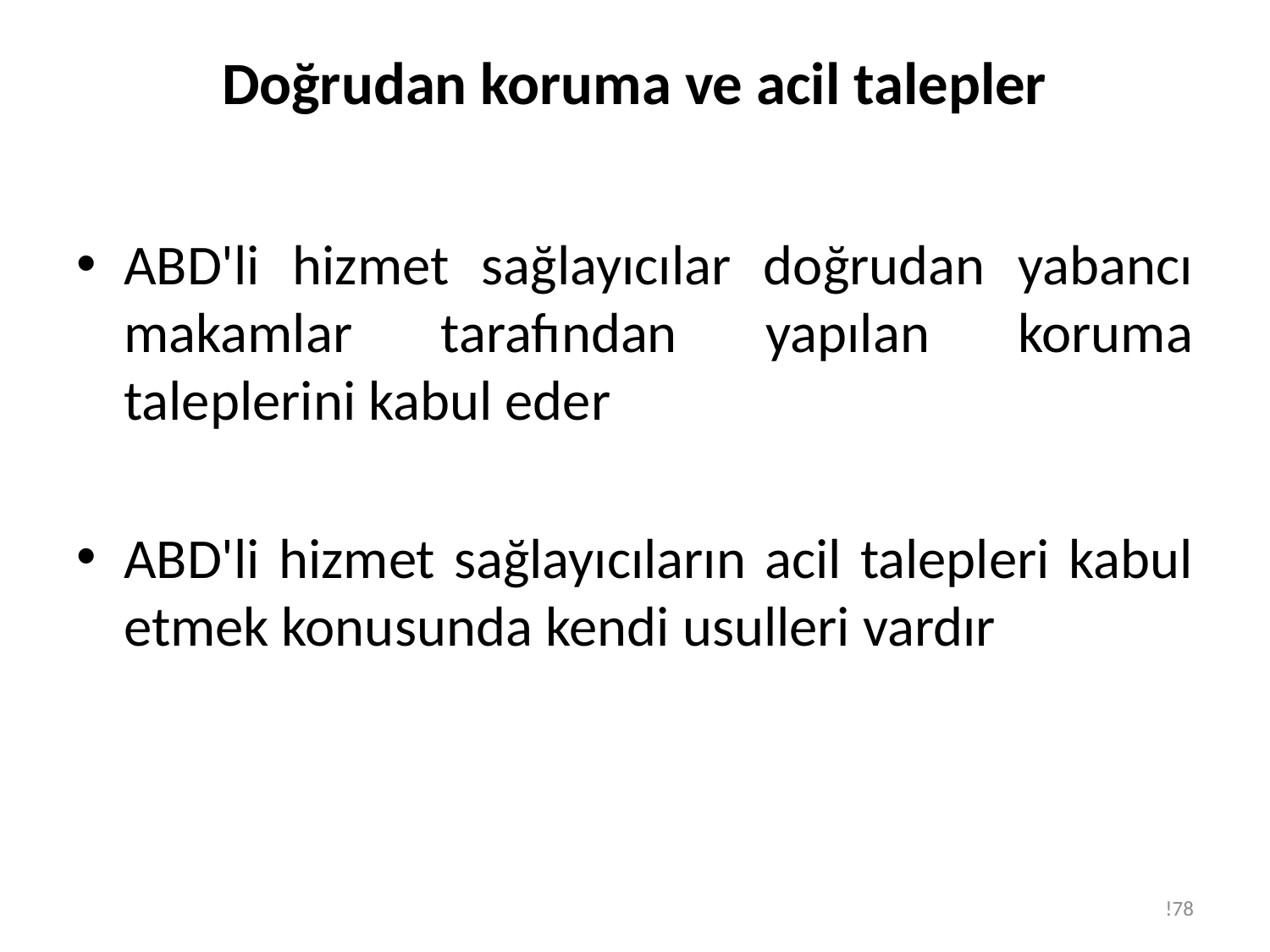

# Doğrudan koruma ve acil talepler
ABD'li hizmet sağlayıcılar doğrudan yabancı makamlar tarafından yapılan koruma taleplerini kabul eder

ABD'li hizmet sağlayıcıların acil talepleri kabul etmek konusunda kendi usulleri vardır
!78